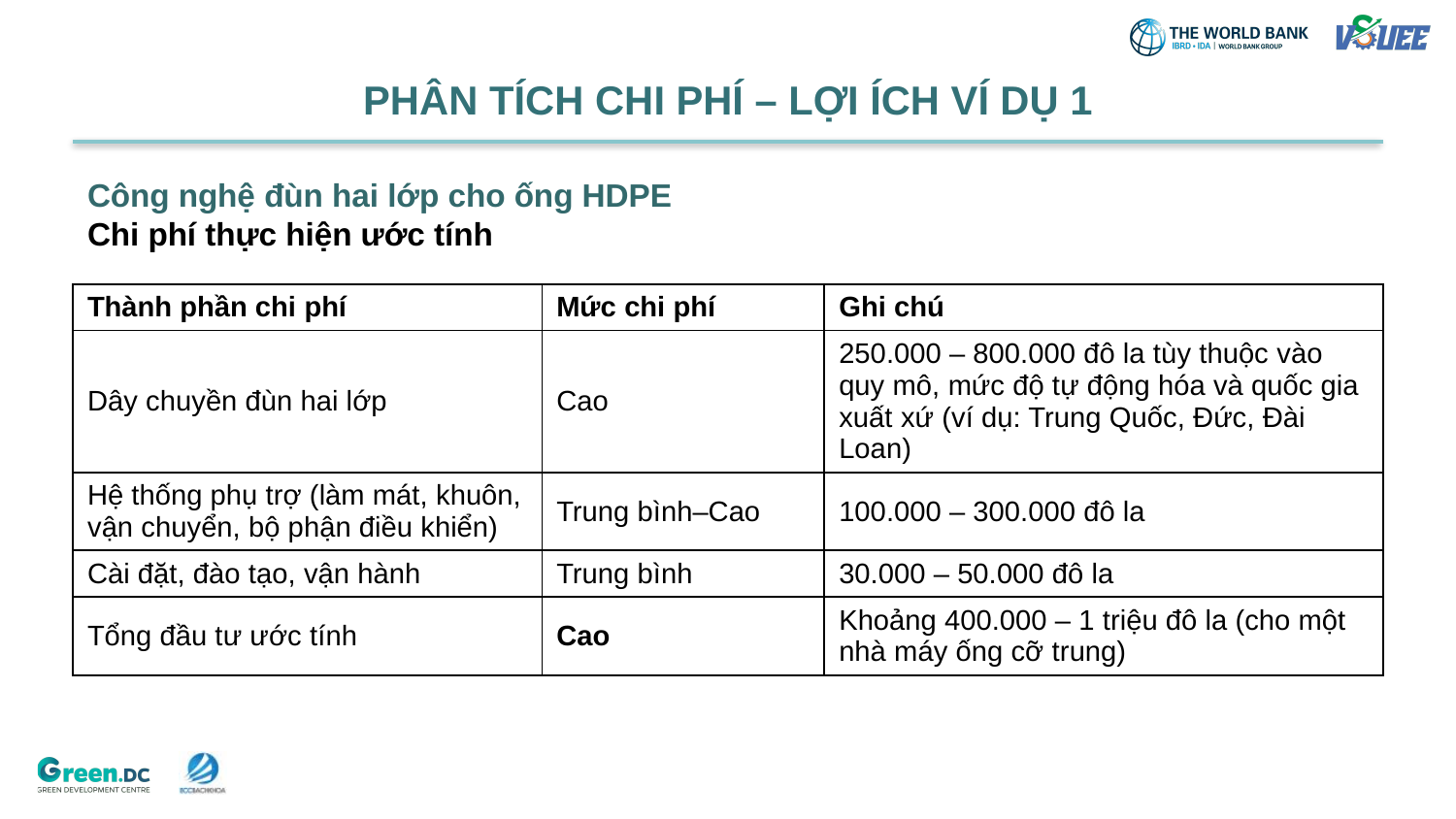

# PHÂN TÍCH CHI PHÍ – LỢI ÍCH VÍ DỤ 1
Công nghệ đùn hai lớp cho ống HDPE
Chi phí thực hiện ước tính
| Thành phần chi phí | Mức chi phí | Ghi chú |
| --- | --- | --- |
| Dây chuyền đùn hai lớp | Cao | 250.000 – 800.000 đô la tùy thuộc vào quy mô, mức độ tự động hóa và quốc gia xuất xứ (ví dụ: Trung Quốc, Đức, Đài Loan) |
| Hệ thống phụ trợ (làm mát, khuôn, vận chuyển, bộ phận điều khiển) | Trung bình–Cao | 100.000 – 300.000 đô la |
| Cài đặt, đào tạo, vận hành | Trung bình | 30.000 – 50.000 đô la |
| Tổng đầu tư ước tính | Cao | Khoảng 400.000 – 1 triệu đô la (cho một nhà máy ống cỡ trung) |